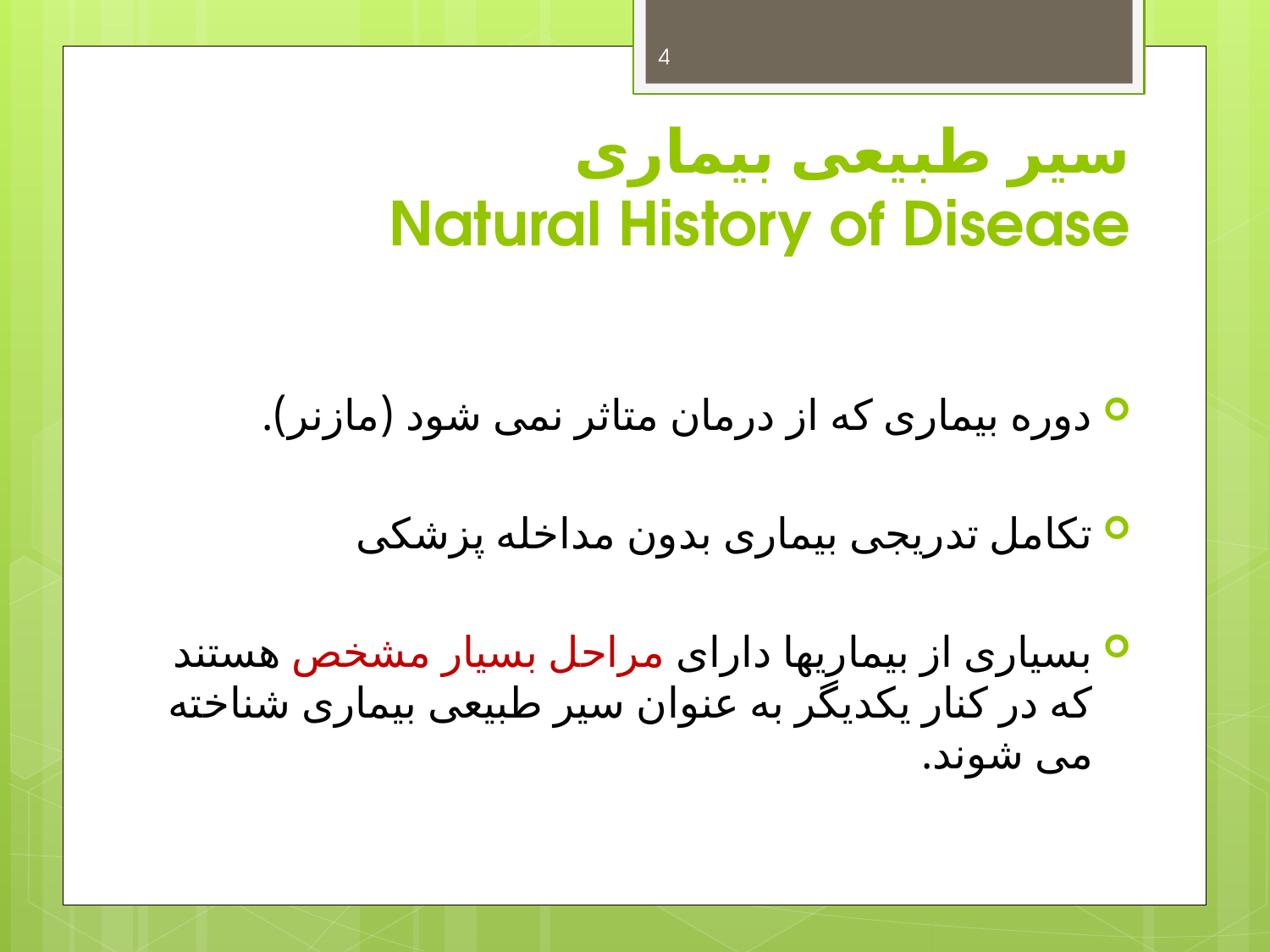

4
# سیر طبیعی بیماری Natural History of Disease

دوره بیماری که از درمان متاثر نمی شود (مازنر).

تکامل تدریجی بیماری بدون مداخله پزشکی

بسیاری از بیماریها دارای مراحل بسیار مشخص هستند که در کنار یکدیگر به عنوان سیر طبیعی بیماری شناخته می شوند.